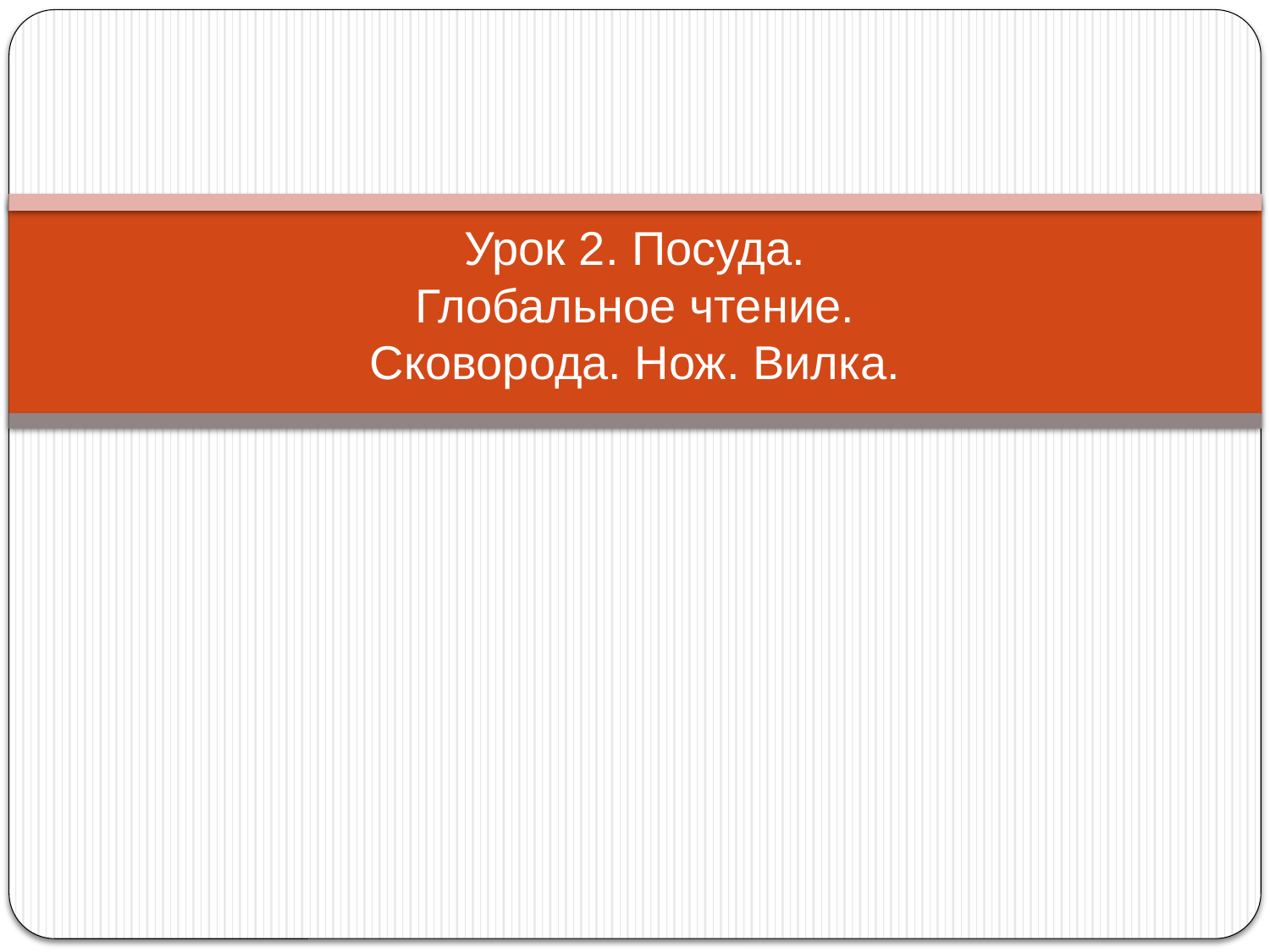

# Урок 2. Посуда. Глобальное чтение. Сковорода. Нож. Вилка.